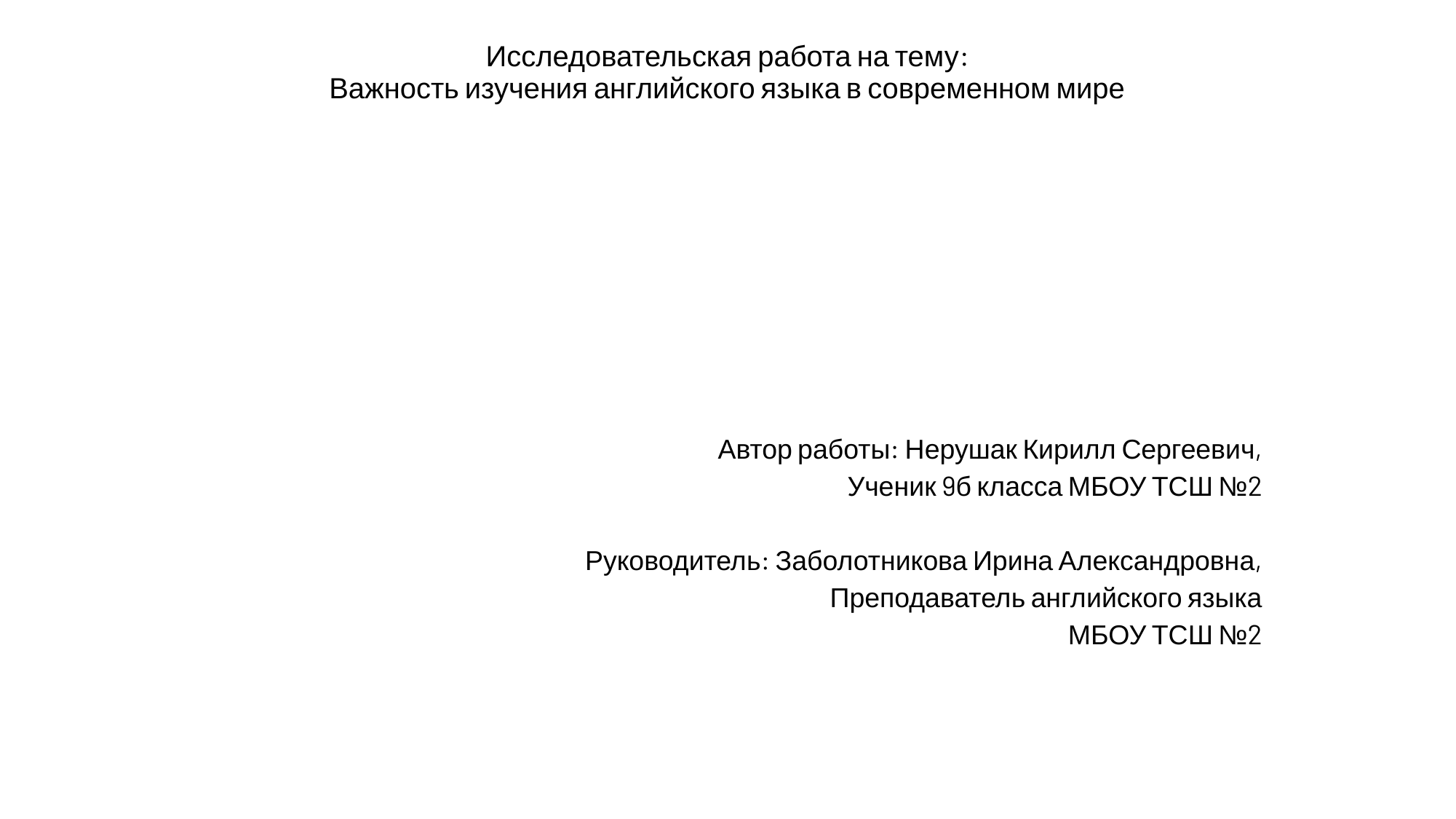

# Исследовательская работа на тему: Важность изучения английского языка в современном мире
Автор работы: Нерушак Кирилл Сергеевич,
Ученик 9б класса МБОУ ТСШ №2

Руководитель: Заболотникова Ирина Александровна,
Преподаватель английского языка
МБОУ ТСШ №2